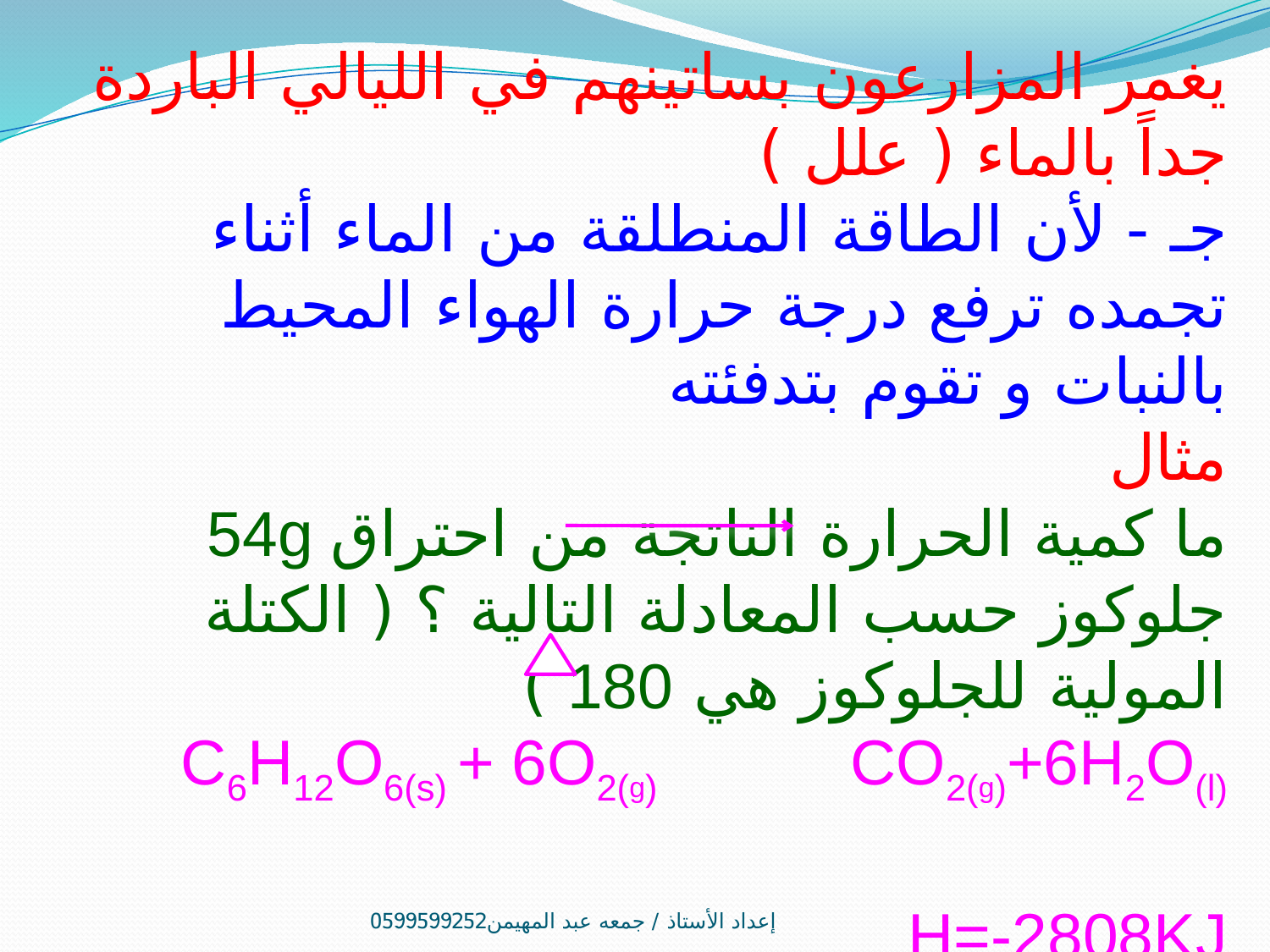

يغمر المزارعون بساتينهم في الليالي الباردة جداً بالماء ( علل )
جـ - لأن الطاقة المنطلقة من الماء أثناء تجمده ترفع درجة حرارة الهواء المحيط بالنبات و تقوم بتدفئته
مثال
ما كمية الحرارة الناتجة من احتراق 54g جلوكوز حسب المعادلة التالية ؟ ( الكتلة المولية للجلوكوز هي 180 )
C6H12O6(s) + 6O2(g)                   CO2(g)+6H2O(l)

H=-2808KJ

إعداد الأستاذ / جمعه عبد المهيمن0599599252